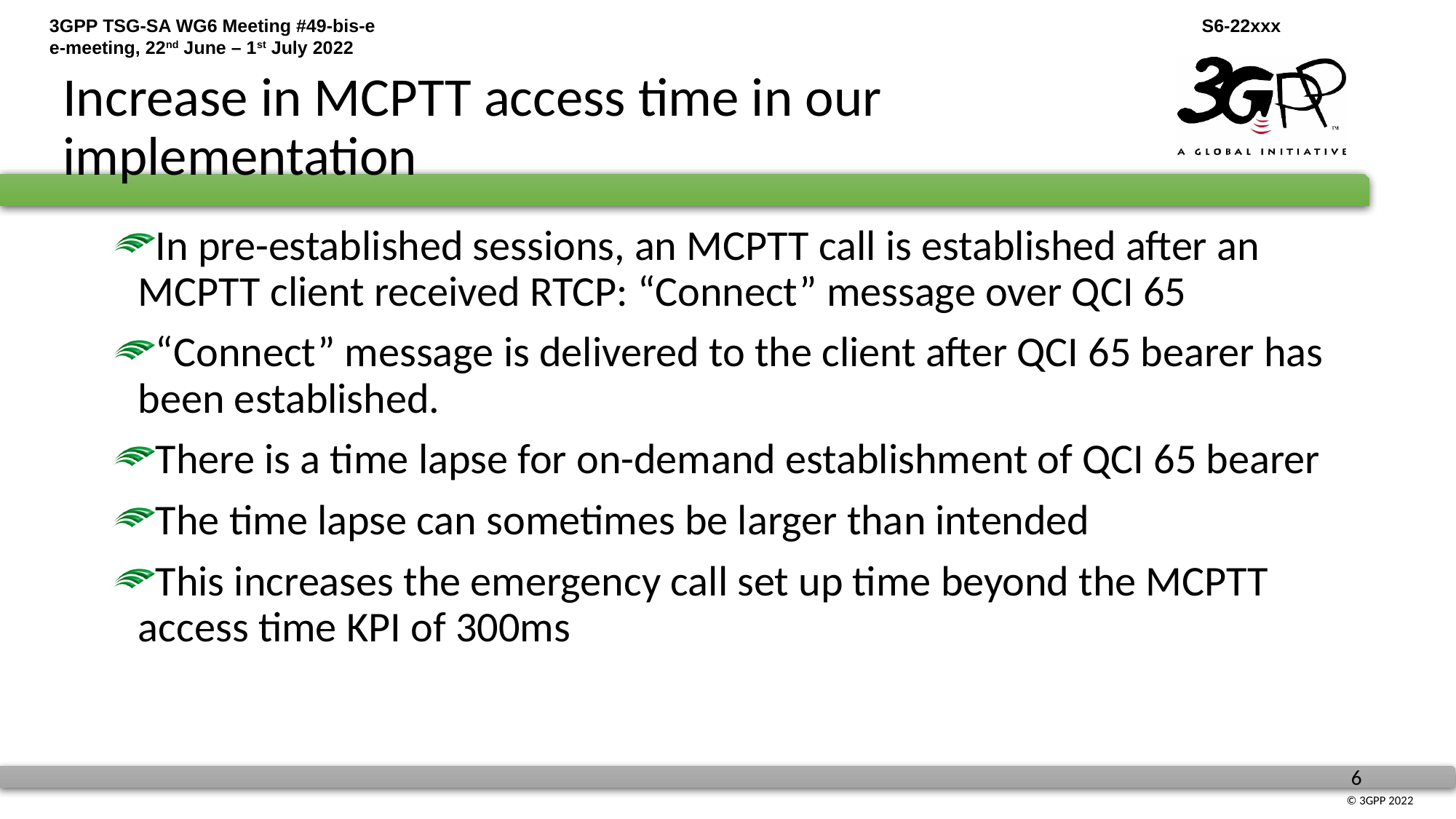

# Increase in MCPTT access time in our implementation
In pre-established sessions, an MCPTT call is established after an MCPTT client received RTCP: “Connect” message over QCI 65
“Connect” message is delivered to the client after QCI 65 bearer has been established.
There is a time lapse for on-demand establishment of QCI 65 bearer
The time lapse can sometimes be larger than intended
This increases the emergency call set up time beyond the MCPTT access time KPI of 300ms